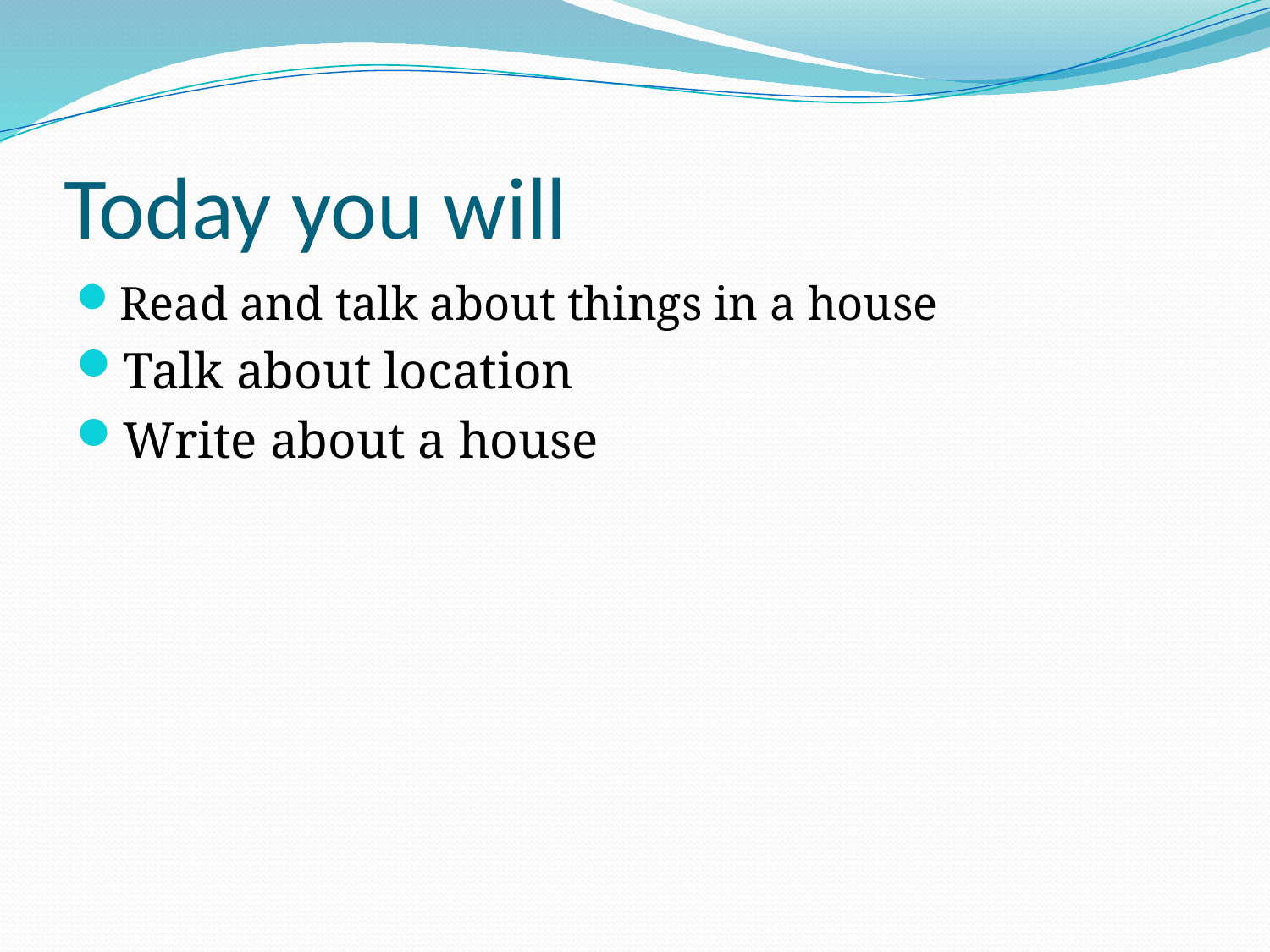

# Today you will
Read and talk about things in a house
Talk about location
Write about a house